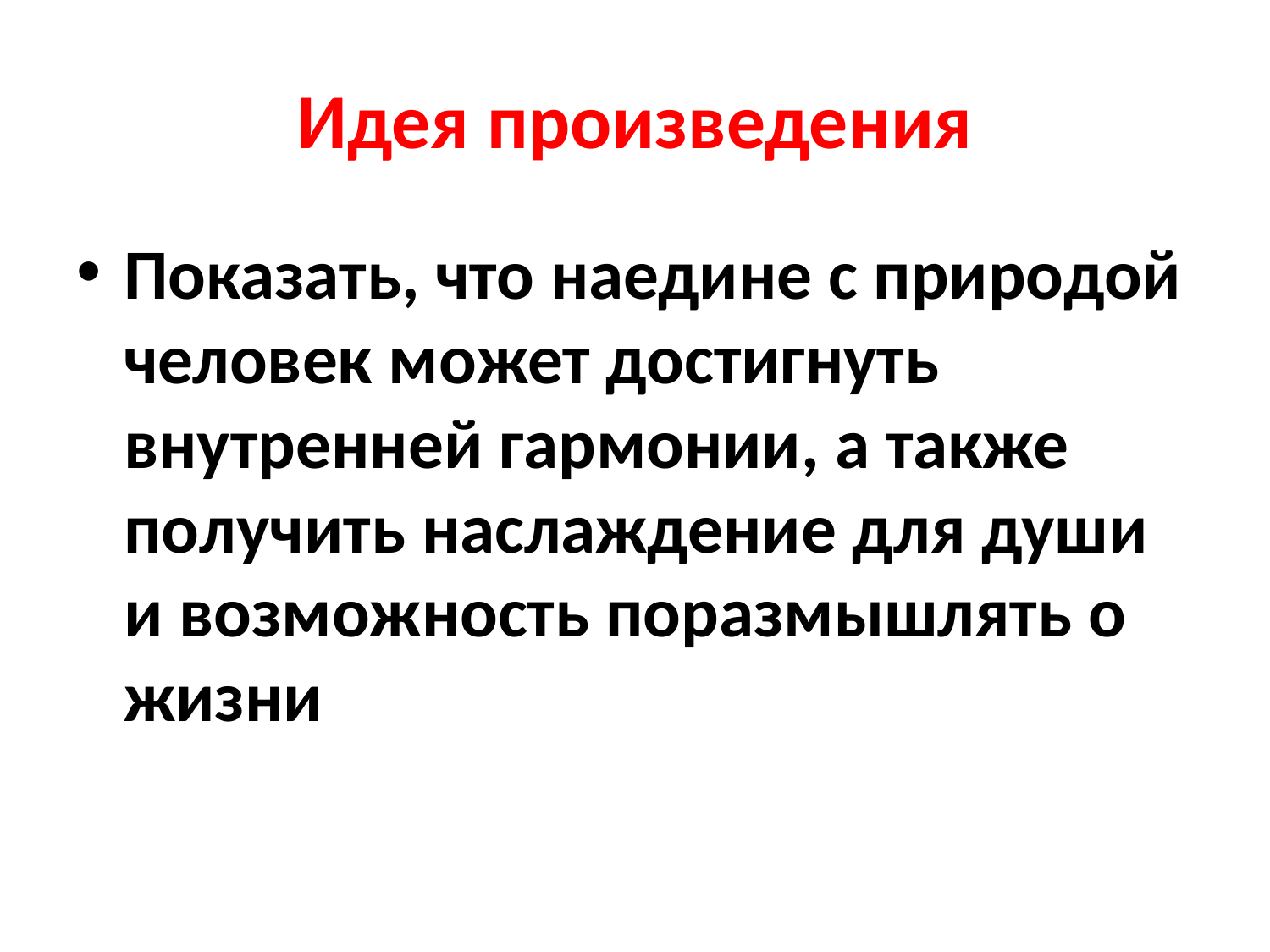

# Идея произведения
Показать, что наедине с природой человек может достигнуть внутренней гармонии, а также получить наслаждение для души и возможность поразмышлять о жизни